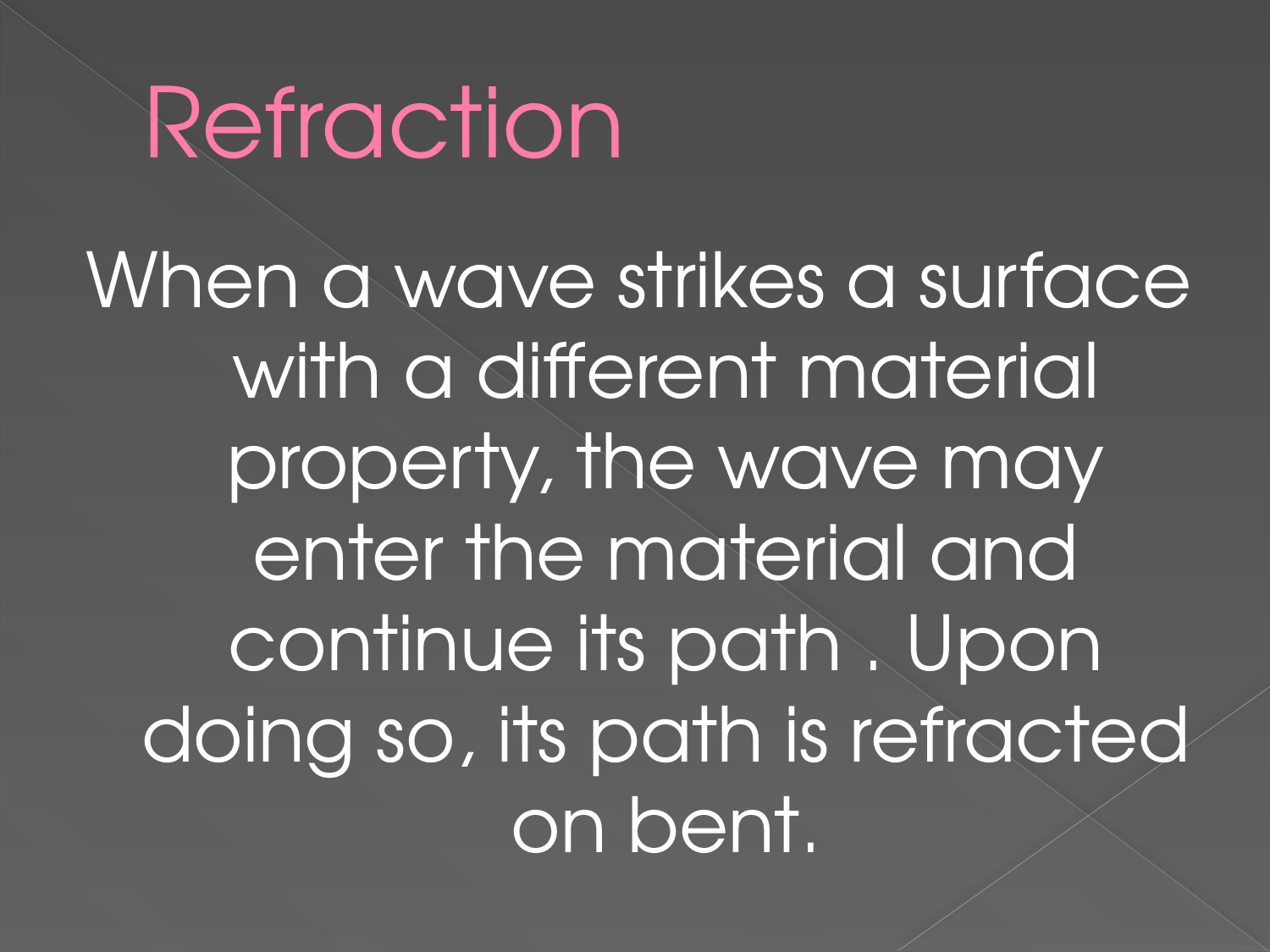

# Refraction
When a wave strikes a surface with a different material property, the wave may enter the material and continue its path . Upon doing so, its path is refracted on bent.